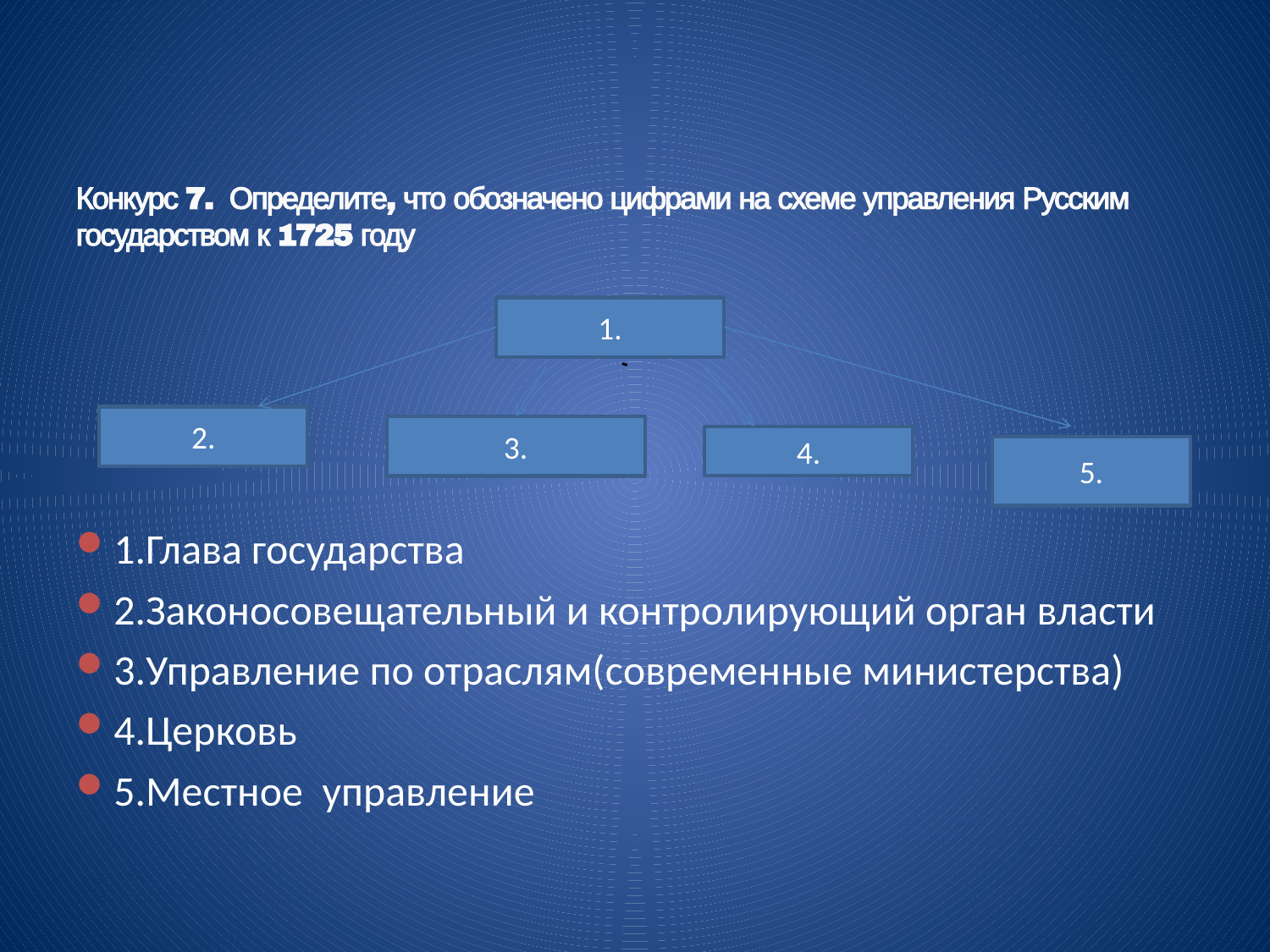

# Конкурс 7.  Определите, что обозначено цифрами на схеме управления Русским государством к 1725 году
1.

2.
3.
4.
5.
1.Глава государства
2.Законосовещательный и контролирующий орган власти
3.Управление по отраслям(современные министерства)
4.Церковь
5.Местное  управление